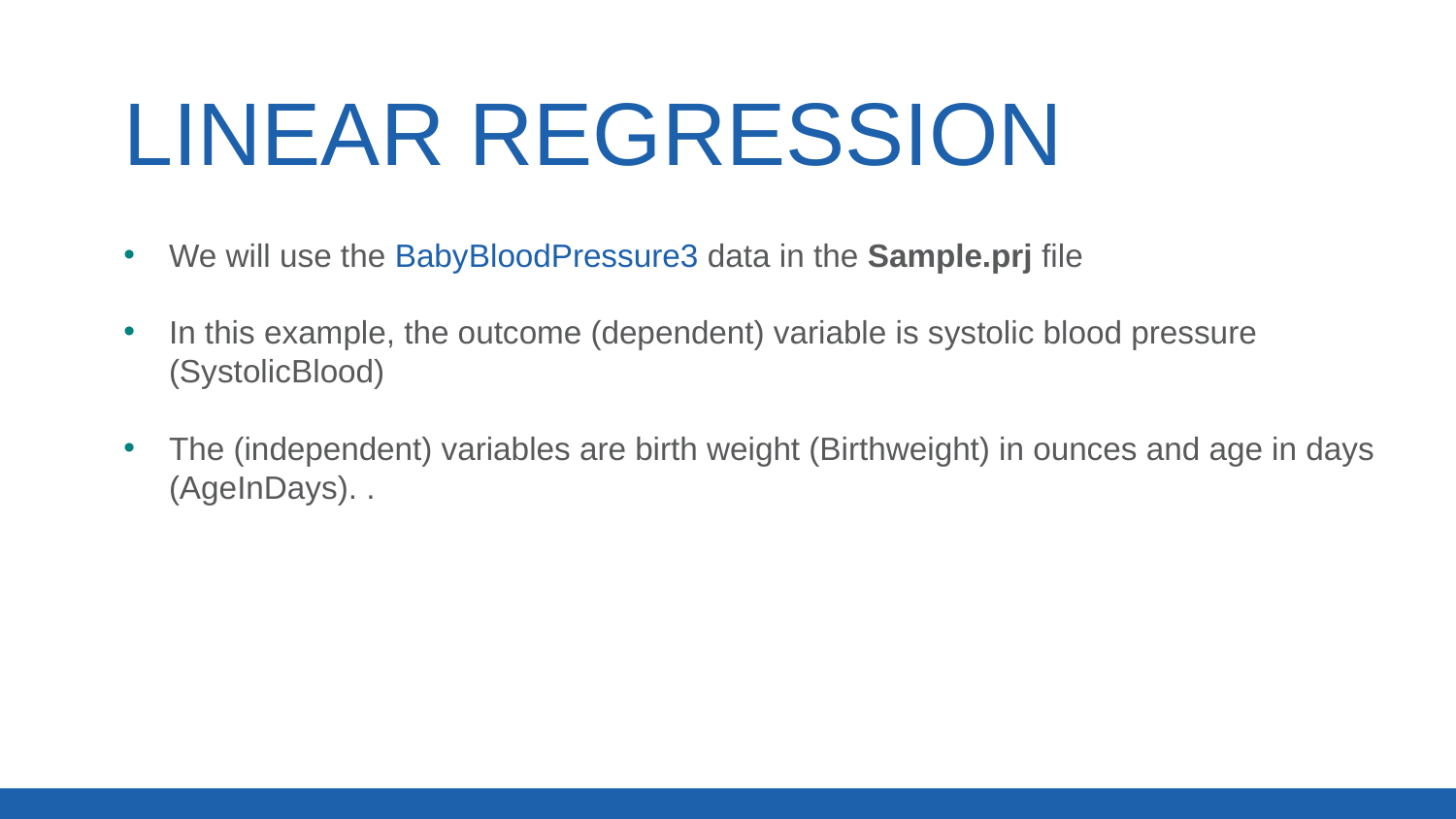

LINEAR REGRESSION
We will use the BabyBloodPressure3 data in the Sample.prj file

In this example, the outcome (dependent) variable is systolic blood pressure (SystolicBlood)

The (independent) variables are birth weight (Birthweight) in ounces and age in days (AgeInDays). .